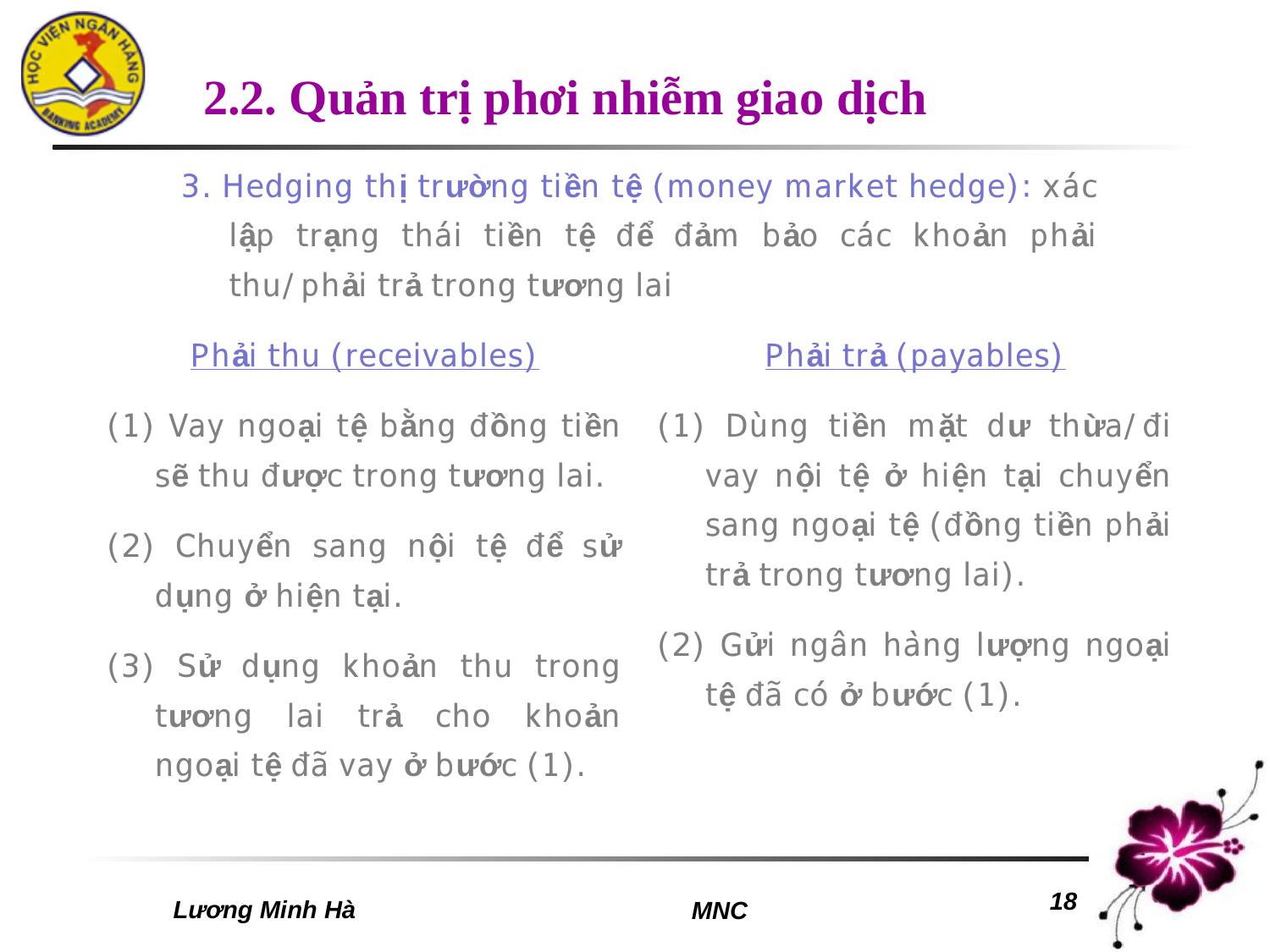

# 2.2. Quản trị phơi nhiễm giao dịch
3. Hedging thị trường tiền tệ (money market hedge): xác lập trạng thái tiền tệ để đảm bảo các khoản phải thu/phải trả trong tương lai
Phải thu (receivables)
 Vay ngoại tệ bằng đồng tiền sẽ thu được trong tương lai.
 Chuyển sang nội tệ để sử dụng ở hiện tại.
 Sử dụng khoản thu trong tương lai trả cho khoản ngoại tệ đã vay ở bước (1).
Phải trả (payables)
 Dùng tiền mặt dư thừa/đi vay nội tệ ở hiện tại chuyển sang ngoại tệ (đồng tiền phải trả trong tương lai).
 Gửi ngân hàng lượng ngoại tệ đã có ở bước (1).

Lương Minh Hà